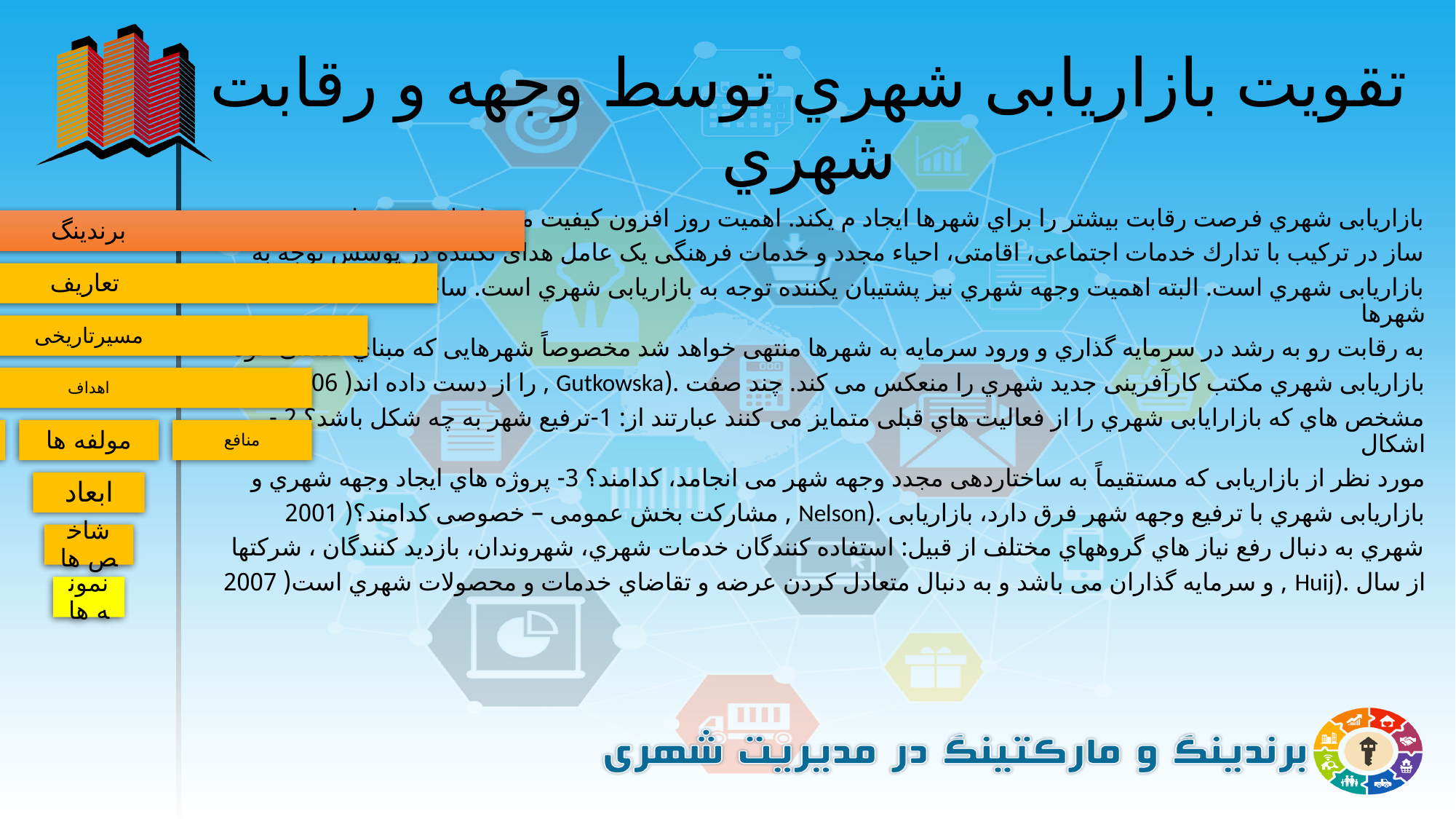

# تقویت بازاریابی شهري توسط وجهه و رقابت شهري
بازاریابی شهري فرصت رقابت بیشتر را براي شهرها ایجاد م یکند. اهمیت روز افزون کیفیت محیط طبیعی و ساخت و
ساز در ترکیب با تدارك خدمات اجتماعی، اقامتی، احیاء مجدد و خدمات فرهنگی یک عامل هدای تکننده در پوشش توجه به
بازاریابی شهري است. البته اهمیت وجهه شهري نیز پشتیبان یکننده توجه به بازاریابی شهري است. ساختار دهی مجدد شهرها
به رقابت رو به رشد در سرمایه گذاري و ورود سرمایه به شهرها منتهی خواهد شد مخصوصاً شهرهایی که مبناي صنعتی خود
بازاریابی شهري مکتب کارآفرینی جدید شهري را منعکس می کند. چند صفت .(Gutkowska , را از دست داده اند( 2006
مشخص هاي که بازارایابی شهري را از فعالیت هاي قبلی متمایز می کنند عبارتند از: 1-ترفیع شهر به چه شکل باشد؟ 2 - اشکال
مورد نظر از بازاریابی که مستقیماً به ساختاردهی مجدد وجهه شهر می انجامد، کدامند؟ 3- پروژه هاي ایجاد وجهه شهري و
بازاریابی شهري با ترفیع وجهه شهر فرق دارد، بازاریابی .(Nelson , مشارکت بخش عمومی – خصوصی کدامند؟( 2001
شهري به دنبال رفع نیاز هاي گروههاي مختلف از قبیل: استفاده کنندگان خدمات شهري، شهروندان، بازدید کنندگان ، شرکتها
از سال .(Huij , و سرمایه گذاران می باشد و به دنبال متعادل کردن عرضه و تقاضاي خدمات و محصولات شهري است( 2007

برندینگ
تعاریف
مسیرتاریخی
اهداف
مولفه ها
منافع
ابعاد
شاخص ها
نمونه ها